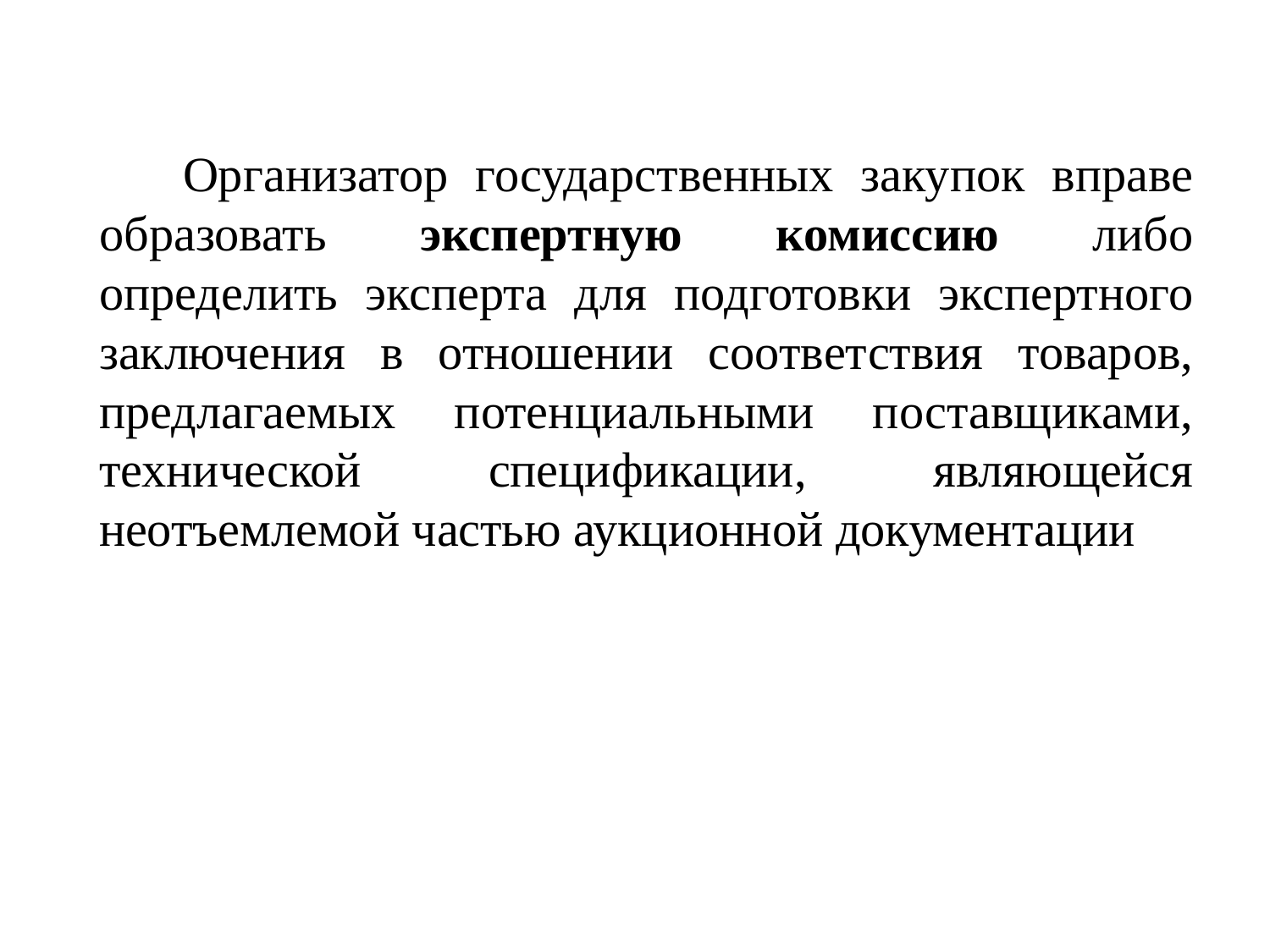

Организатор государственных закупок вправе образовать экспертную комиссию либо определить эксперта для подготовки экспертного заключения в отношении соответствия товаров, предлагаемых потенциальными поставщиками, технической спецификации, являющейся неотъемлемой частью аукционной документации